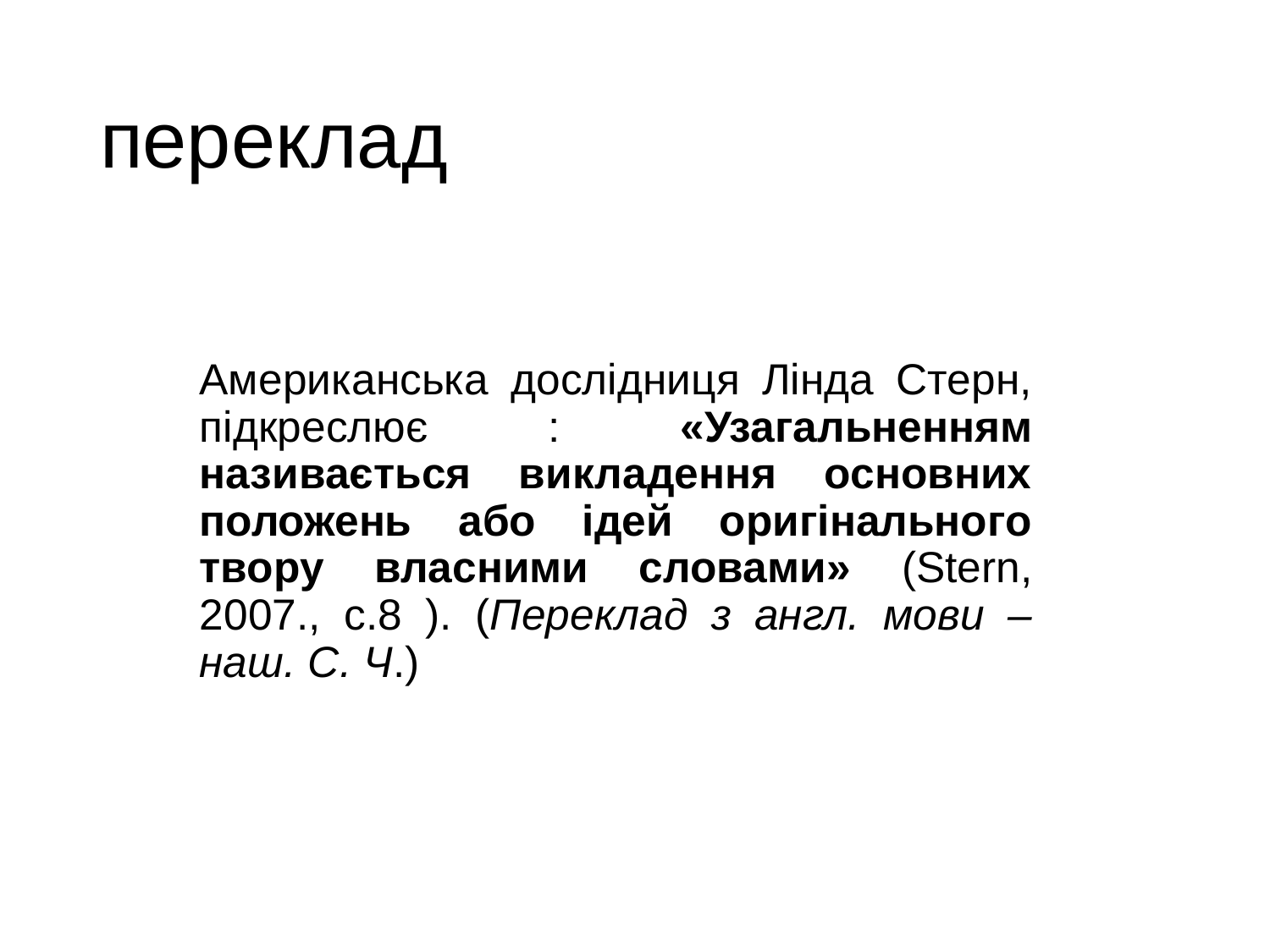

# переклад
Американська дослідниця Лінда Стерн, підкреслює : «Узагальненням називається викладення основних положень або ідей оригінального твору власними словами» (Stern, 2007., c.8 ). (Переклад з англ. мови – наш. С. Ч.)